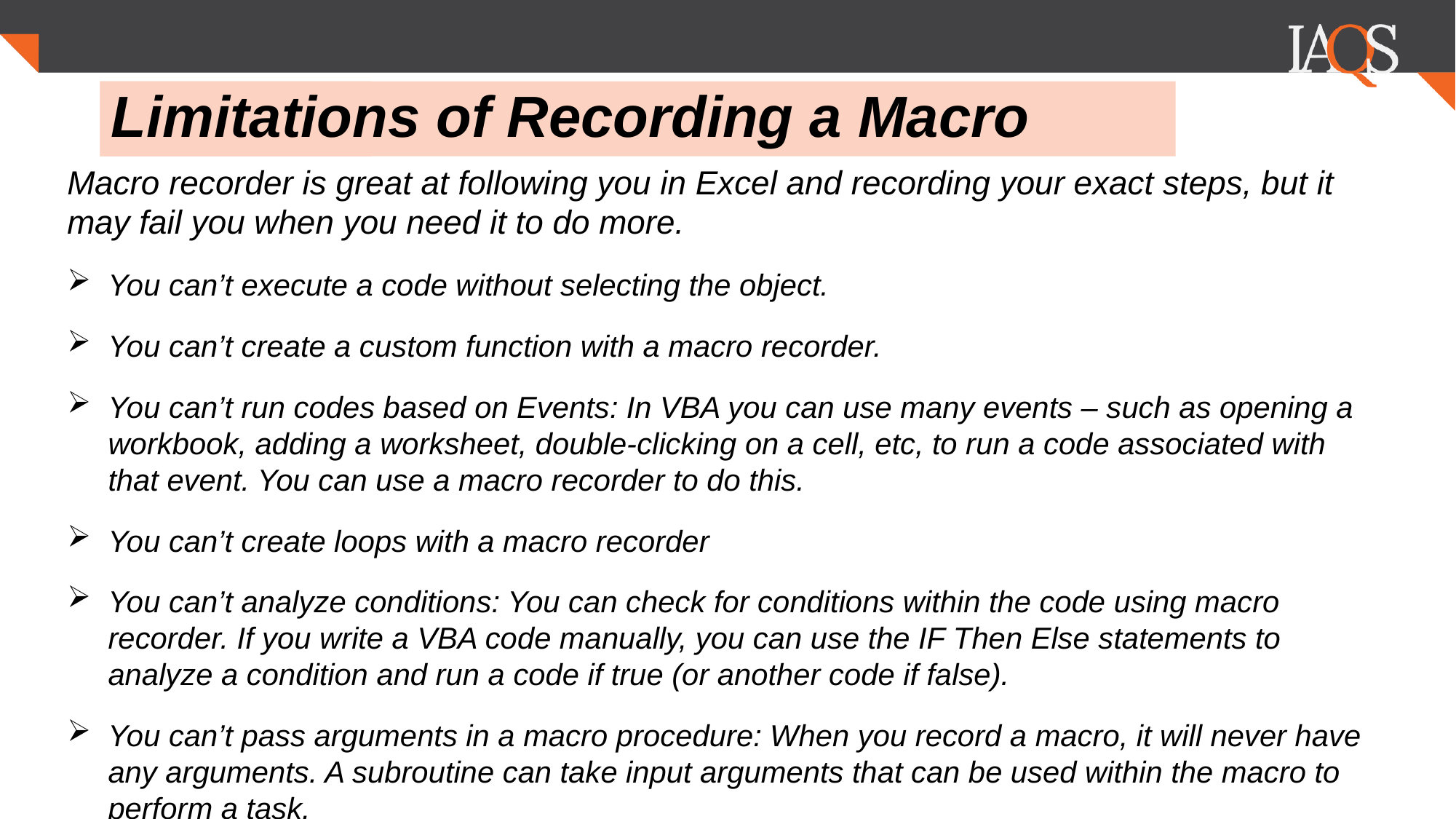

.

# Limitations of Recording a Macro
Macro recorder is great at following you in Excel and recording your exact steps, but it may fail you when you need it to do more.
You can’t execute a code without selecting the object.
You can’t create a custom function with a macro recorder.
You can’t run codes based on Events: In VBA you can use many events – such as opening a workbook, adding a worksheet, double-clicking on a cell, etc, to run a code associated with that event. You can use a macro recorder to do this.
You can’t create loops with a macro recorder
You can’t analyze conditions: You can check for conditions within the code using macro recorder. If you write a VBA code manually, you can use the IF Then Else statements to analyze a condition and run a code if true (or another code if false).
You can’t pass arguments in a macro procedure: When you record a macro, it will never have any arguments. A subroutine can take input arguments that can be used within the macro to perform a task.